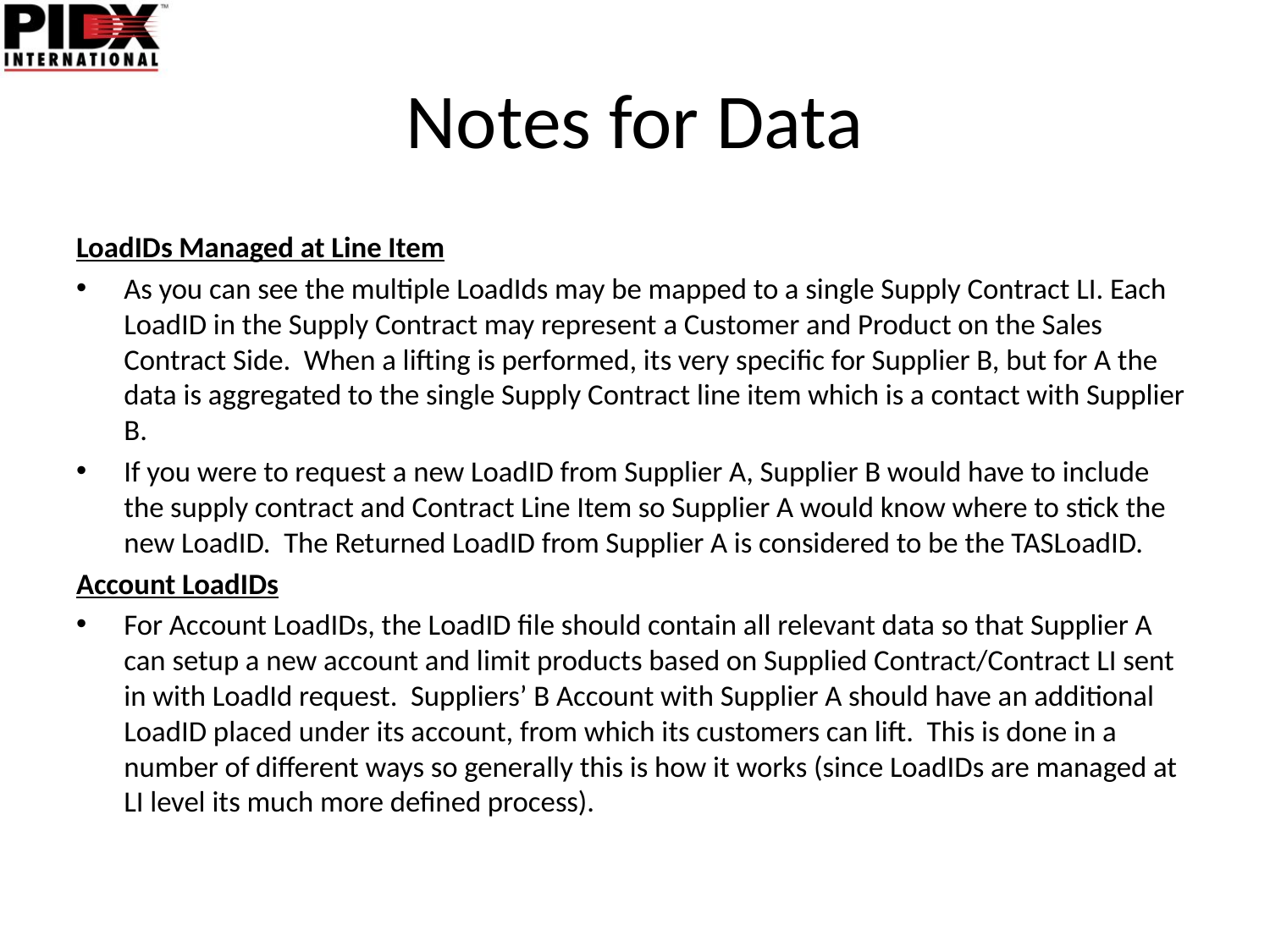

# Notes for Data
LoadIDs Managed at Line Item
As you can see the multiple LoadIds may be mapped to a single Supply Contract LI. Each LoadID in the Supply Contract may represent a Customer and Product on the Sales Contract Side.  When a lifting is performed, its very specific for Supplier B, but for A the data is aggregated to the single Supply Contract line item which is a contact with Supplier B.
If you were to request a new LoadID from Supplier A, Supplier B would have to include the supply contract and Contract Line Item so Supplier A would know where to stick the new LoadID.  The Returned LoadID from Supplier A is considered to be the TASLoadID.
Account LoadIDs
For Account LoadIDs, the LoadID file should contain all relevant data so that Supplier A can setup a new account and limit products based on Supplied Contract/Contract LI sent in with LoadId request.  Suppliers’ B Account with Supplier A should have an additional LoadID placed under its account, from which its customers can lift.  This is done in a number of different ways so generally this is how it works (since LoadIDs are managed at LI level its much more defined process).